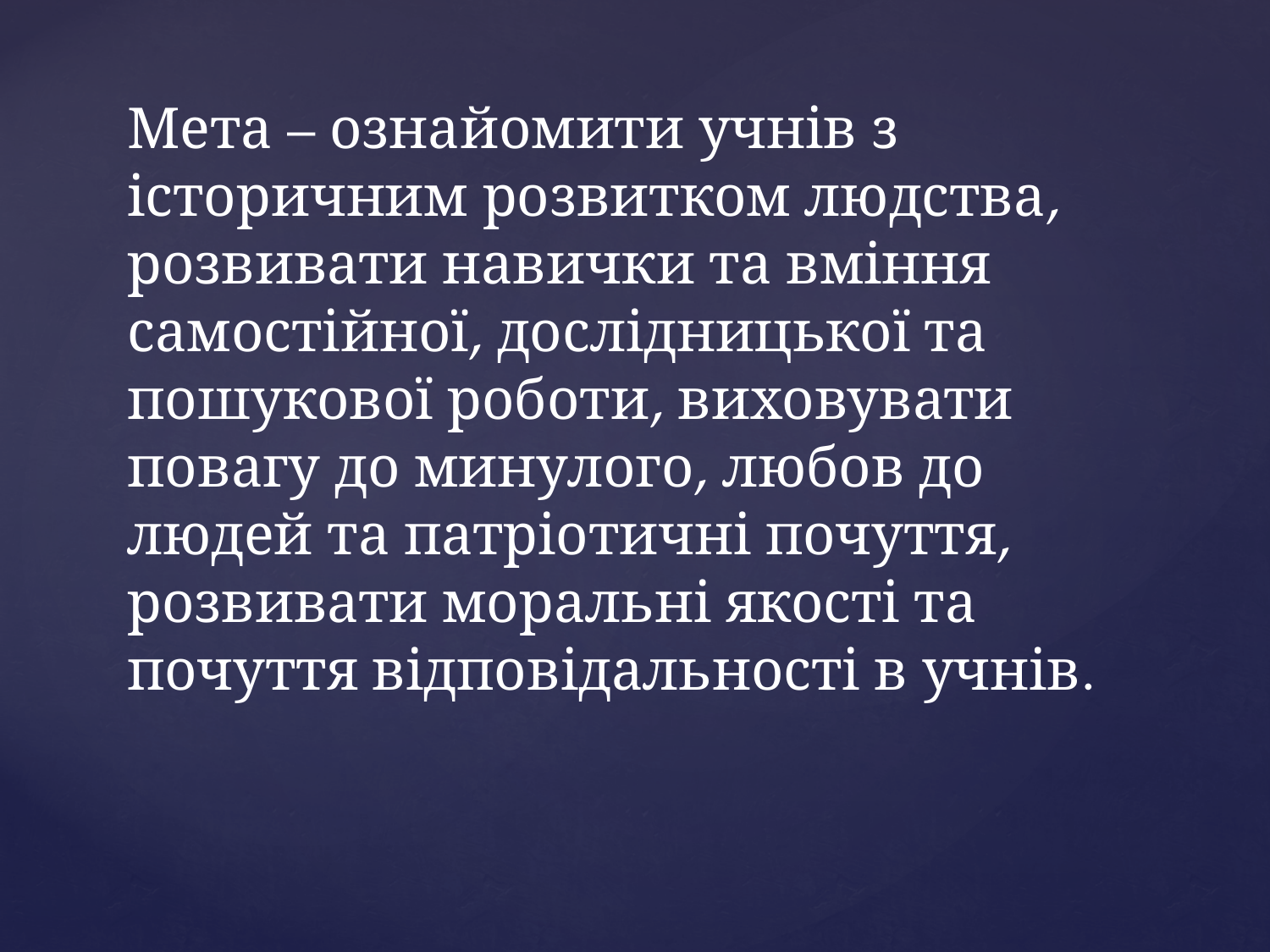

Мета – ознайомити учнів з історичним розвитком людства,  розвивати навички та вміння самостійної, дослідницької та пошукової роботи, виховувати повагу до минулого, любов до людей та патріотичні почуття, розвивати моральні якості та почуття відповідальності в учнів.